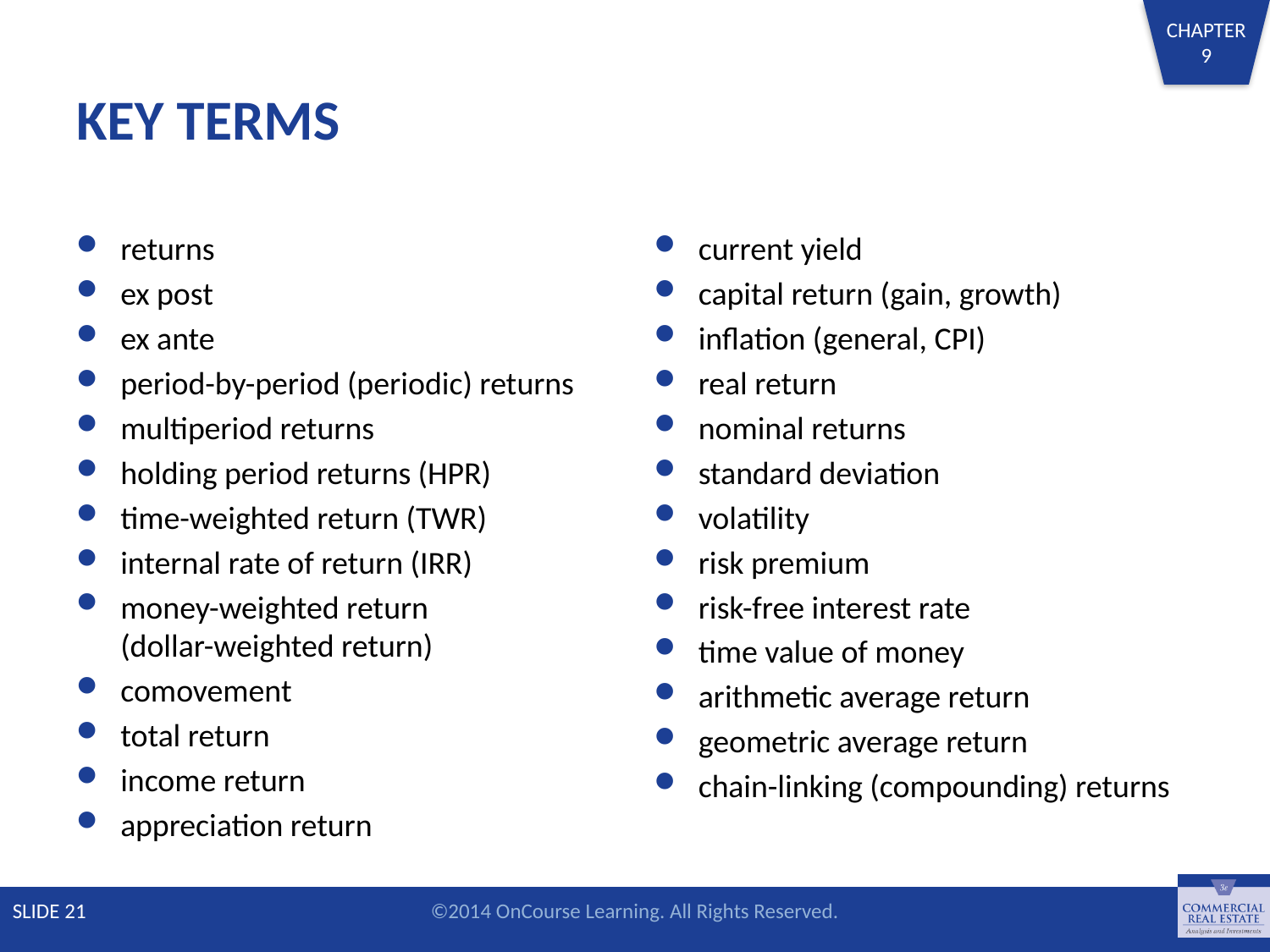

# KEY TERMS
returns
ex post
ex ante
period-by-period (periodic) returns
multiperiod returns
holding period returns (HPR)
time-weighted return (TWR)
internal rate of return (IRR)
money-weighted return
(dollar-weighted return)
comovement
total return
income return
appreciation return
current yield
capital return (gain, growth)
inflation (general, CPI)
real return
nominal returns
standard deviation
volatility
risk premium
risk-free interest rate
time value of money
arithmetic average return
geometric average return
chain-linking (compounding) returns
SLIDE 21